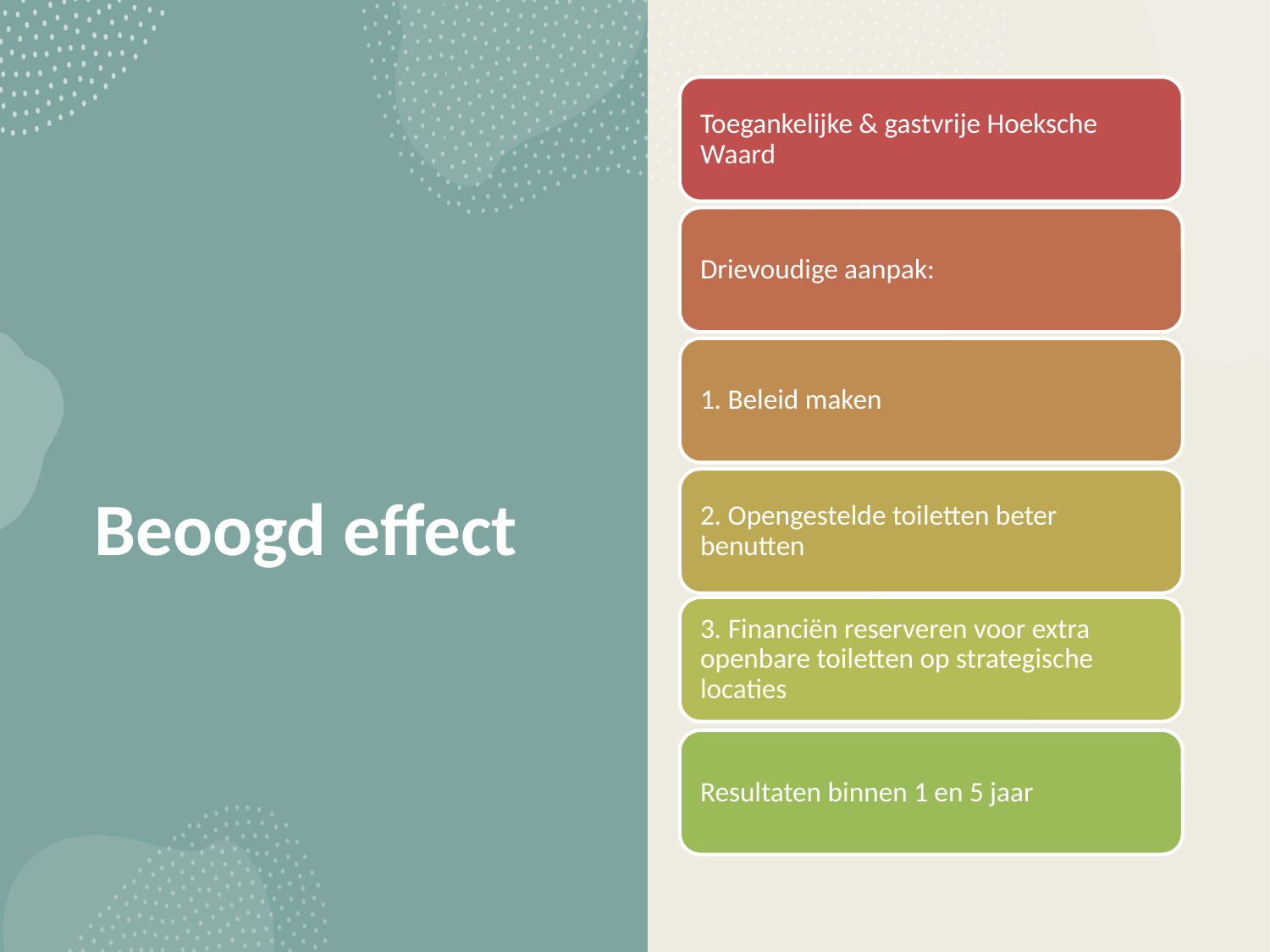

Toegankelijke & gastvrije Hoeksche Waard
Drievoudige aanpak:
1. Beleid maken
2. Opengestelde toiletten beter benutten
3. Financiën reserveren voor extra openbare toiletten op strategische locaties
Resultaten binnen 1 en 5 jaar
# Beoogd effect